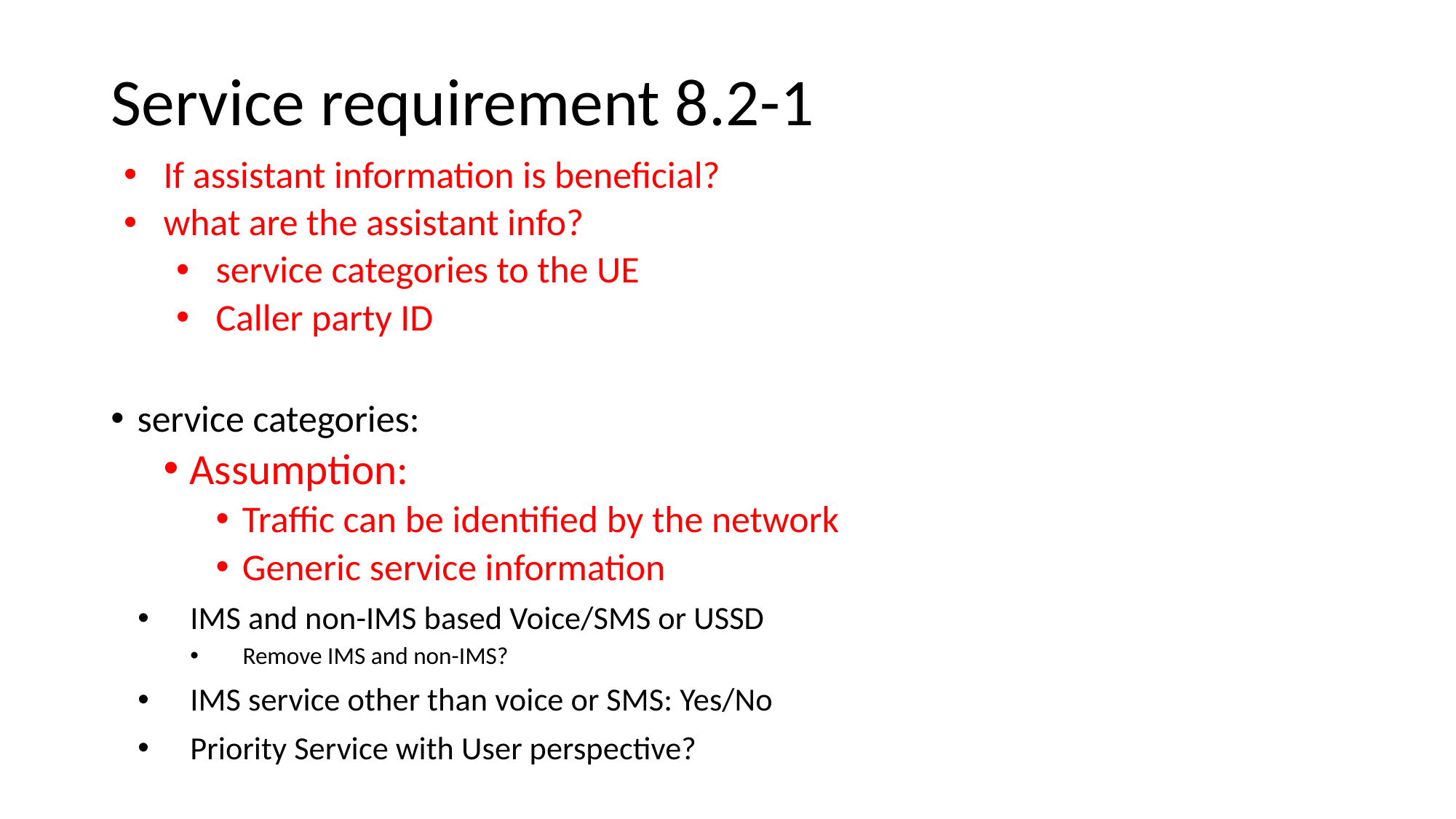

# Service requirement 8.2-1
If assistant information is beneficial?
what are the assistant info?
service categories to the UE
Caller party ID

service categories:
Assumption:
Traffic can be identified by the network
Generic service information
IMS and non-IMS based Voice/SMS or USSD
Remove IMS and non-IMS?
IMS service other than voice or SMS: Yes/No
Priority Service with User perspective?